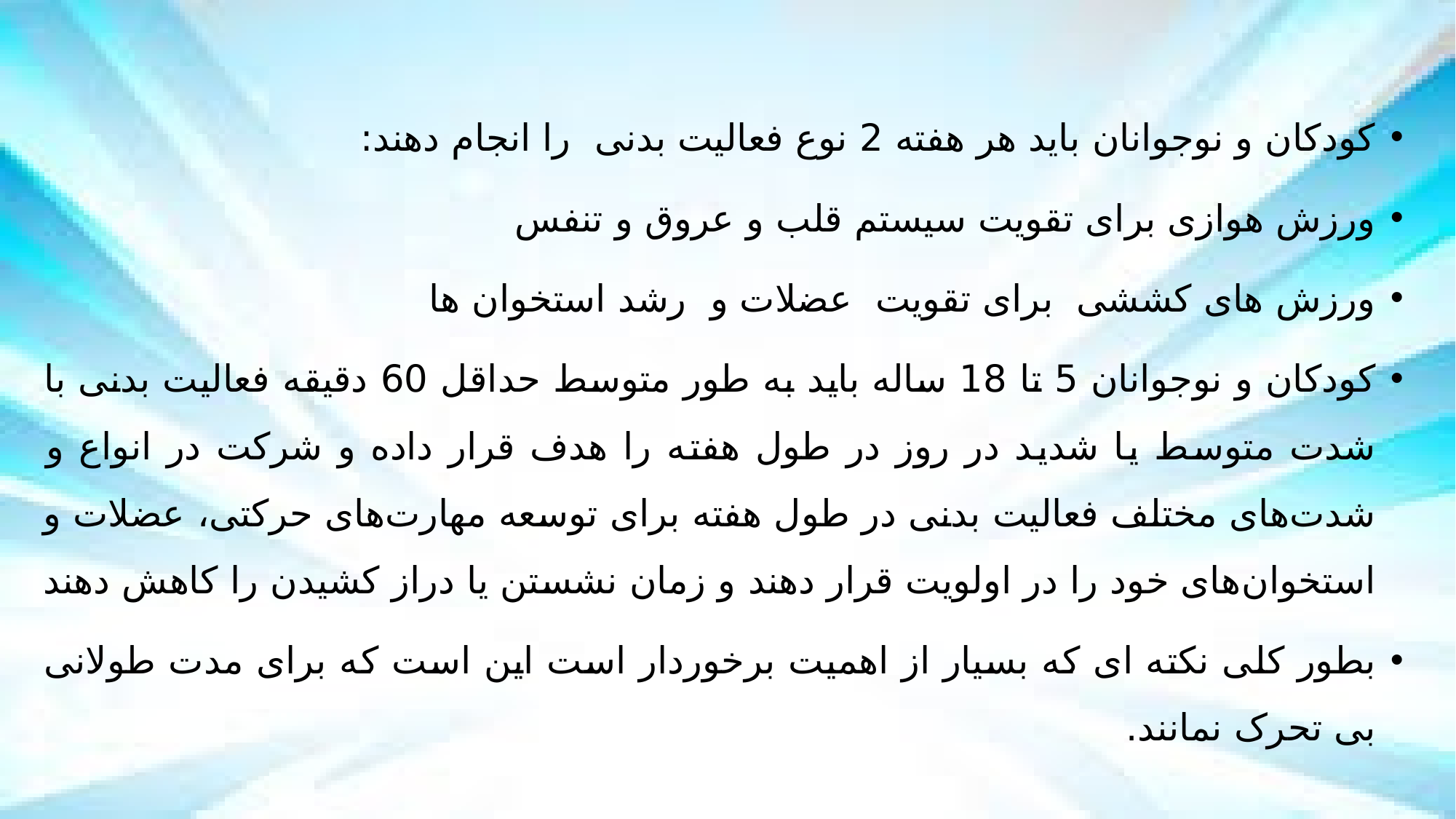

کودکان و نوجوانان باید هر هفته 2 نوع فعالیت بدنی  را انجام دهند:
ورزش هوازی برای تقویت سیستم قلب و عروق و تنفس
ورزش های کششی  برای تقویت  عضلات و  رشد استخوان ها
کودکان و نوجوانان 5 تا 18 ساله باید به طور متوسط حداقل 60 دقیقه فعالیت بدنی با شدت متوسط یا شدید در روز در طول هفته را هدف قرار داده و شرکت در انواع و شدت‌های مختلف فعالیت بدنی در طول هفته برای توسعه مهارت‌های حرکتی، عضلات و استخوان‌های خود را در اولویت قرار دهند و زمان نشستن یا دراز کشیدن را کاهش دهند
بطور کلی نکته ای که بسیار از اهمیت برخوردار است این است که برای مدت طولانی بی تحرک نمانند.